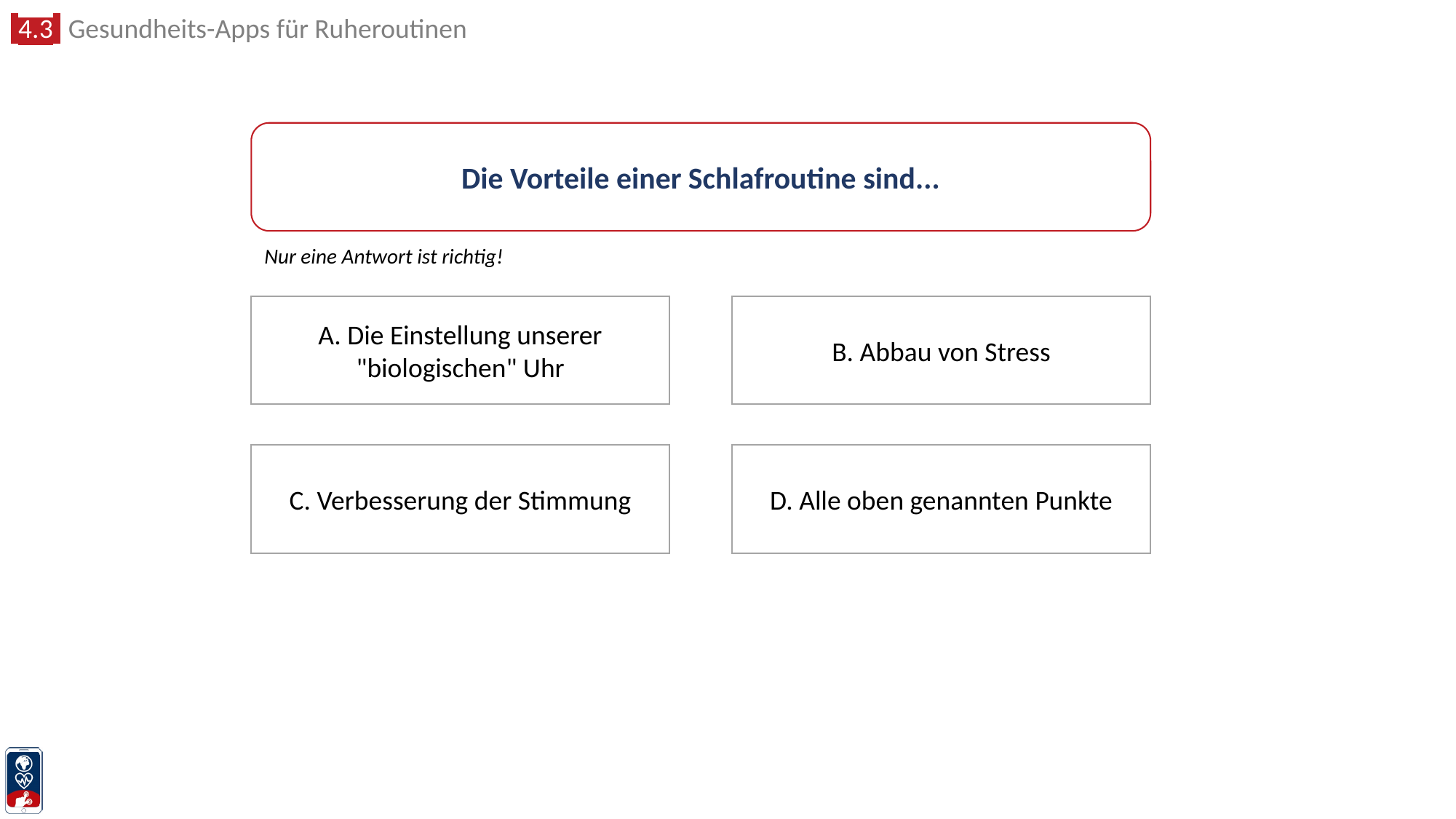

Die Vorteile einer Schlafroutine sind...
Nur eine Antwort ist richtig!
B. Abbau von Stress
A. Die Einstellung unserer "biologischen" Uhr
D. Alle oben genannten Punkte
C. Verbesserung der Stimmung